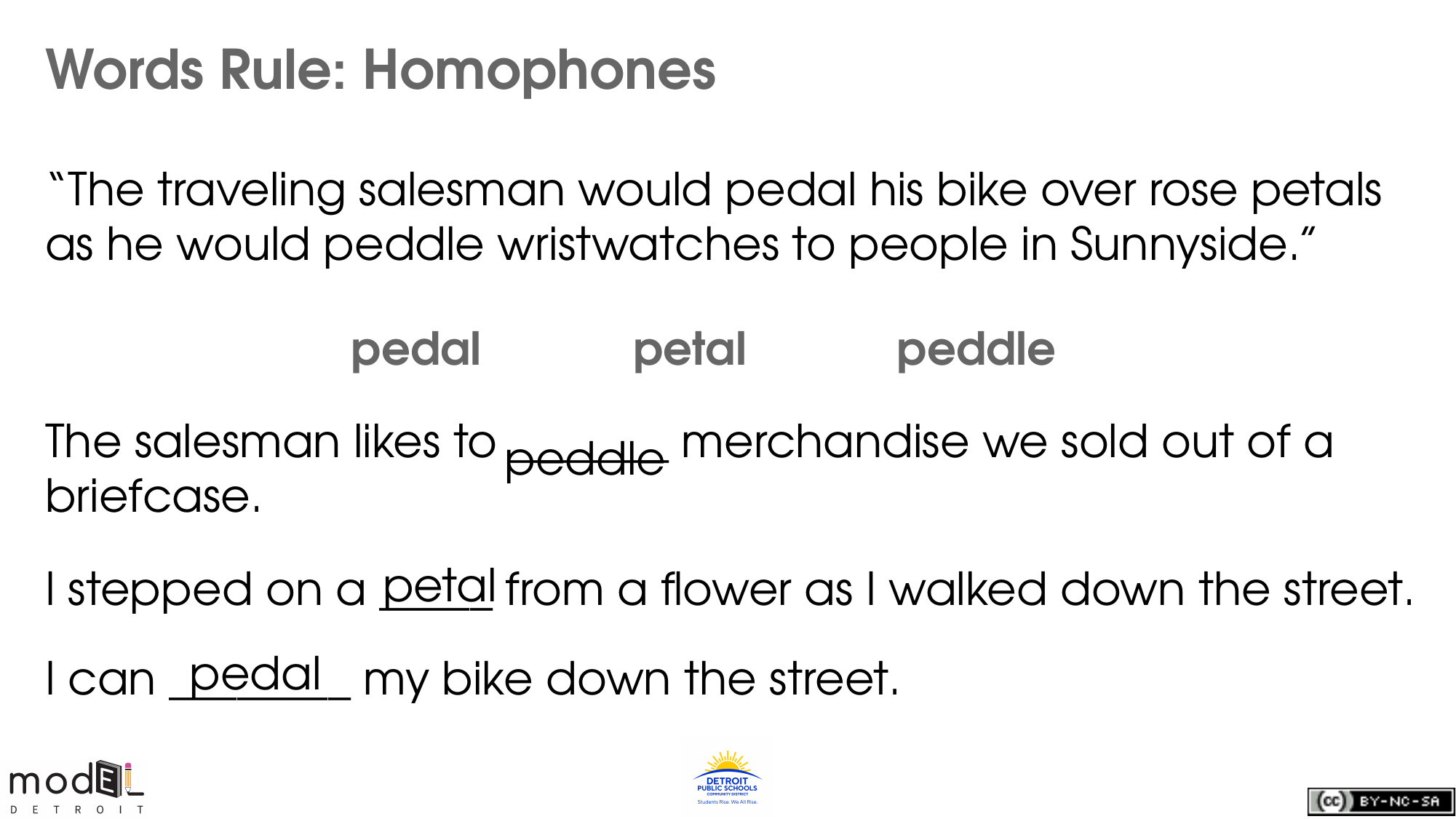

# Words Rule: Homophones
“The traveling salesman would pedal his bike over rose petals as he would peddle wristwatches to people in Sunnyside.”

pedal	     petal		peddle
The salesman likes to _______ merchandise we sold out of a briefcase.

peddle
petal
I stepped on a _____ from a flower as I walked down the street.

pedal
I can ________ my bike down the street.